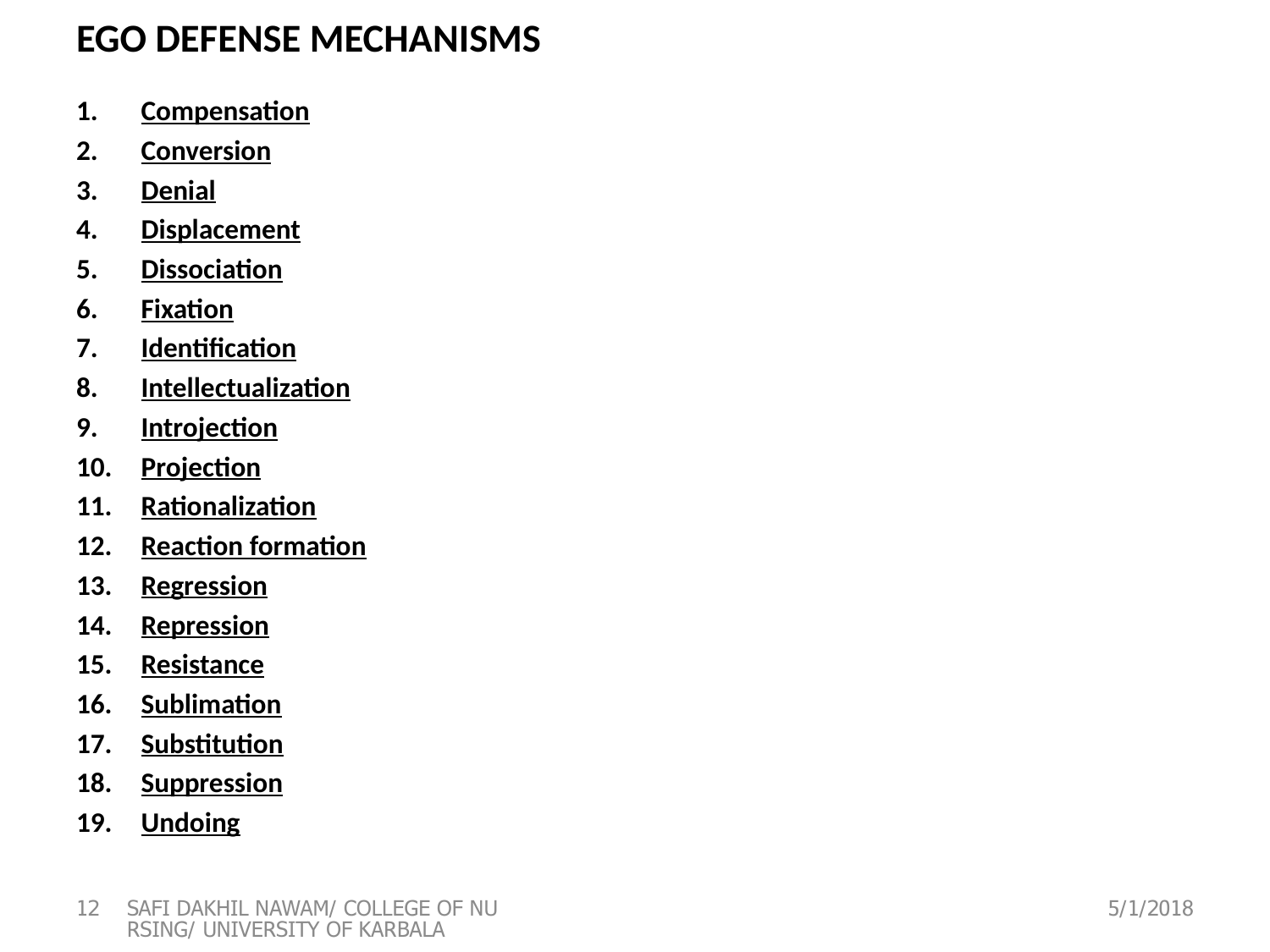

# EGO DEFENSE MECHANISMS
Compensation
Conversion
Denial
Displacement
Dissociation
Fixation
Identification
Intellectualization
Introjection
Projection
Rationalization
Reaction formation
Regression
Repression
Resistance
Sublimation
Substitution
Suppression
Undoing

12
SAFI DAKHIL NAWAM/ COLLEGE OF NURSING/ UNIVERSITY OF KARBALA
5/1/2018